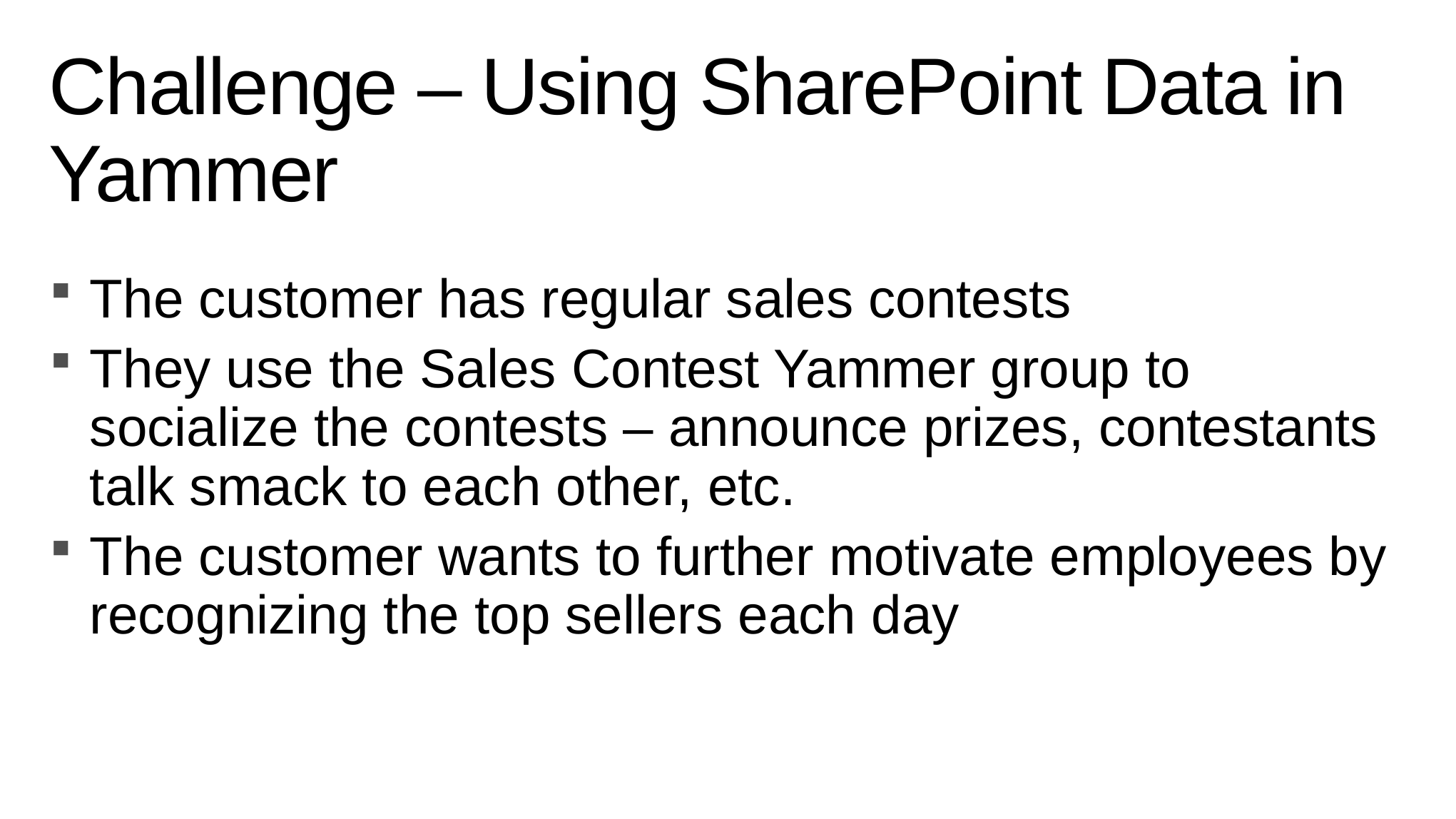

# Challenge – Using SharePoint Data in Yammer
The customer has regular sales contests
They use the Sales Contest Yammer group to socialize the contests – announce prizes, contestants talk smack to each other, etc.
The customer wants to further motivate employees by recognizing the top sellers each day